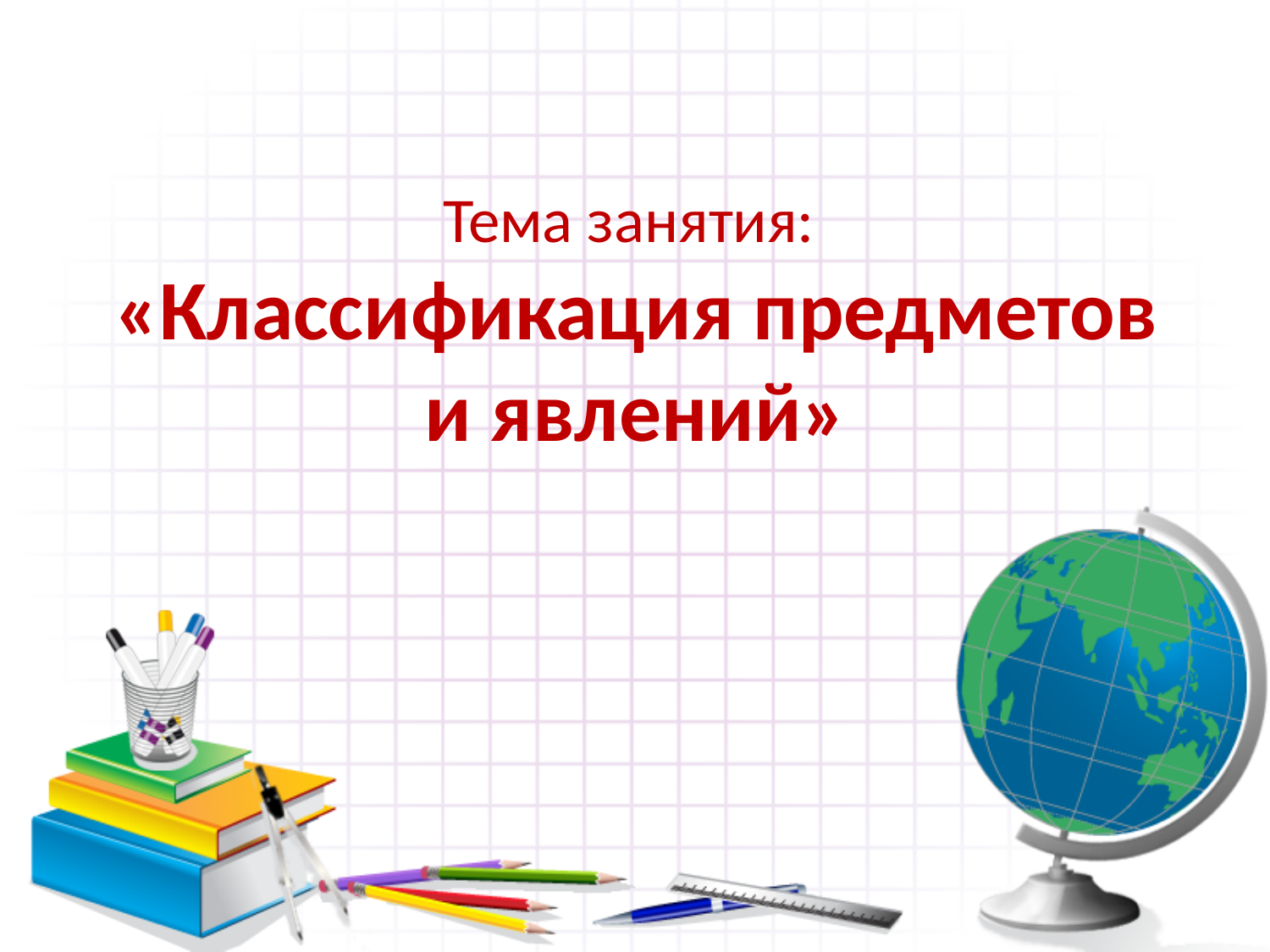

# Тема занятия: «Классификация предметов и явлений»